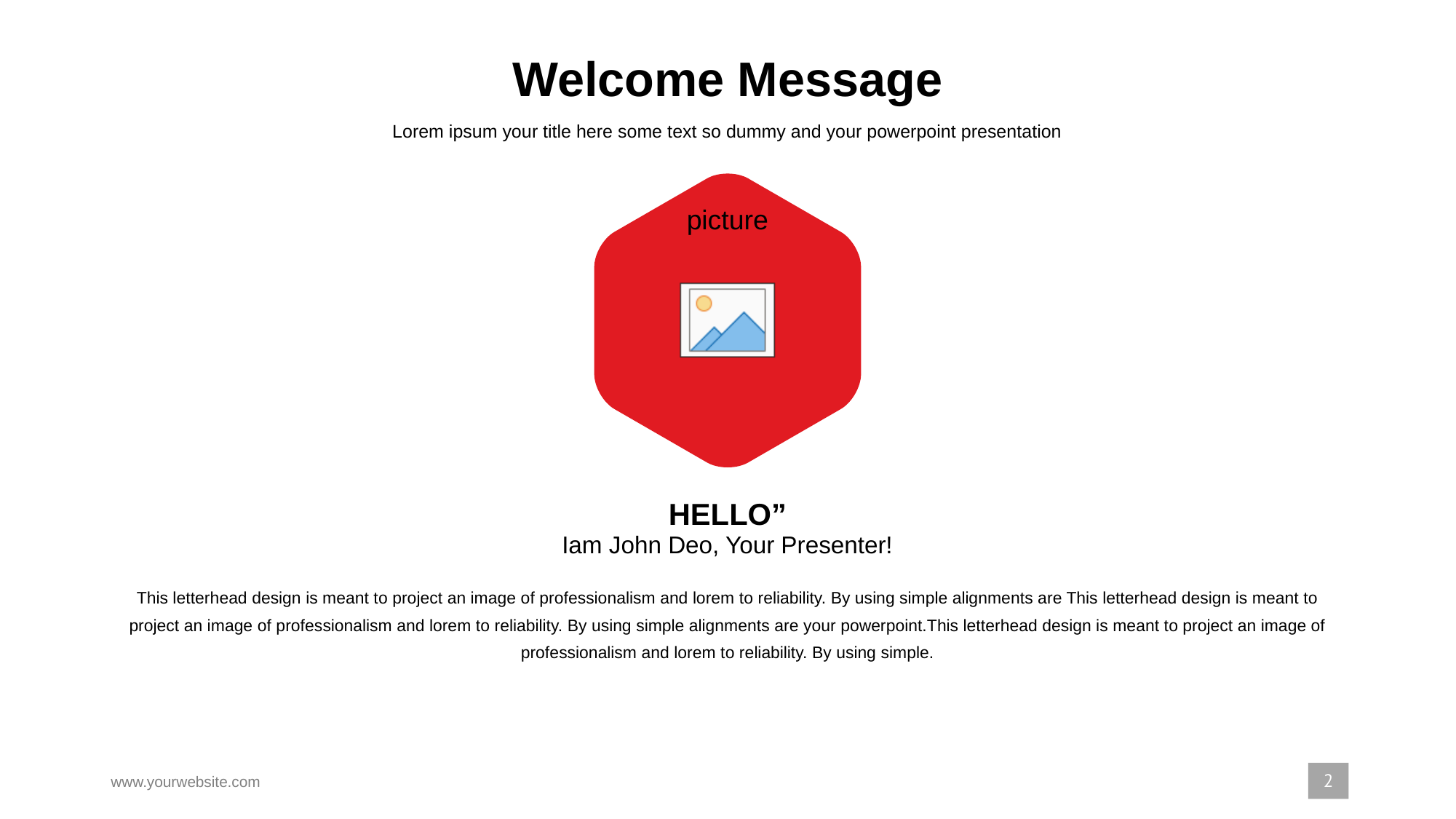

# Welcome Message
Lorem ipsum your title here some text so dummy and your powerpoint presentation

HELLO”
Iam John Deo, Your Presenter!
This letterhead design is meant to project an image of professionalism and lorem to reliability. By using simple alignments are This letterhead design is meant to project an image of professionalism and lorem to reliability. By using simple alignments are your powerpoint.This letterhead design is meant to project an image of professionalism and lorem to reliability. By using simple.
2
www.yourwebsite.com